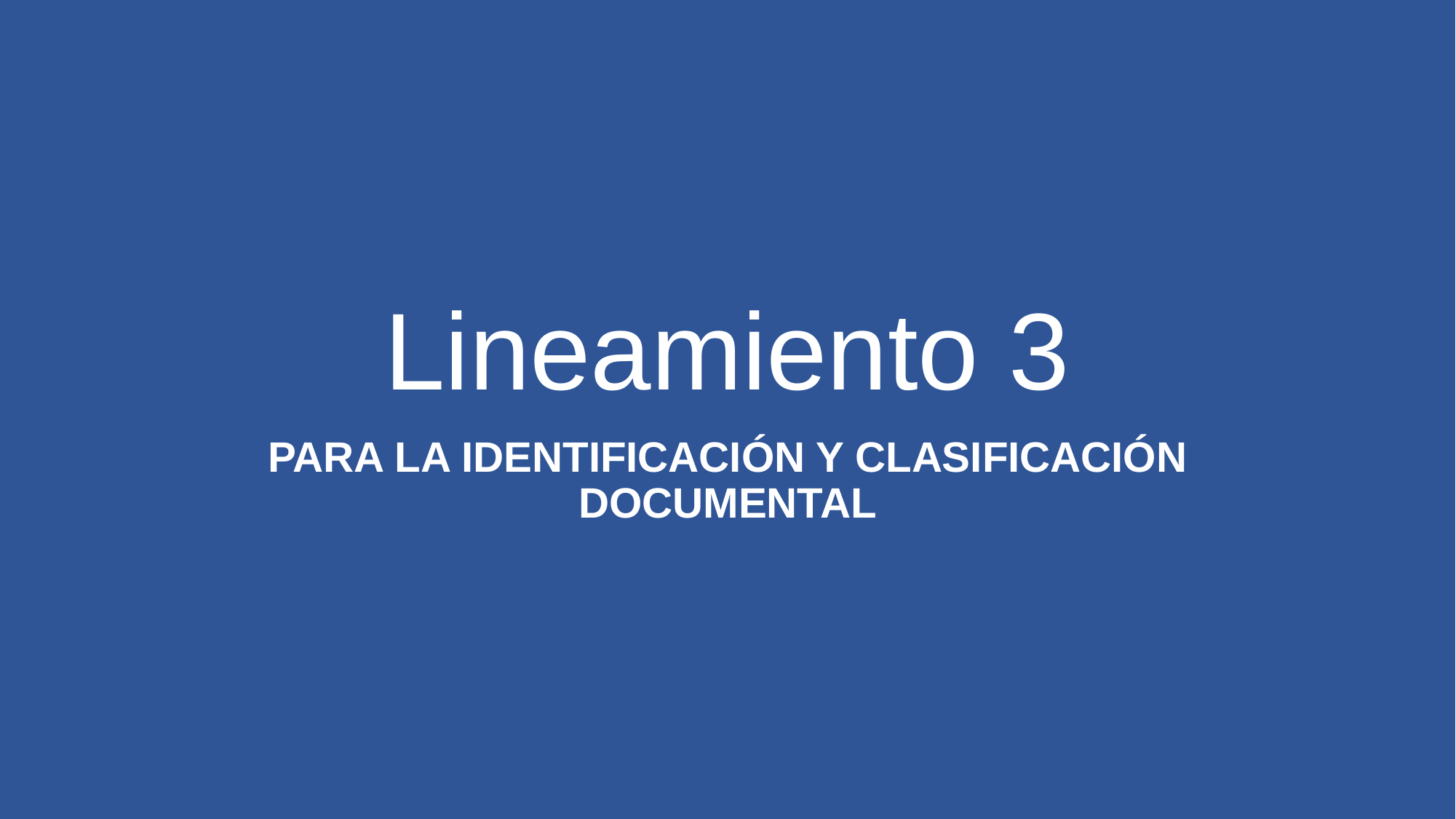

# Lineamiento 3
PARA LA IDENTIFICACIÓN Y CLASIFICACIÓN DOCUMENTAL